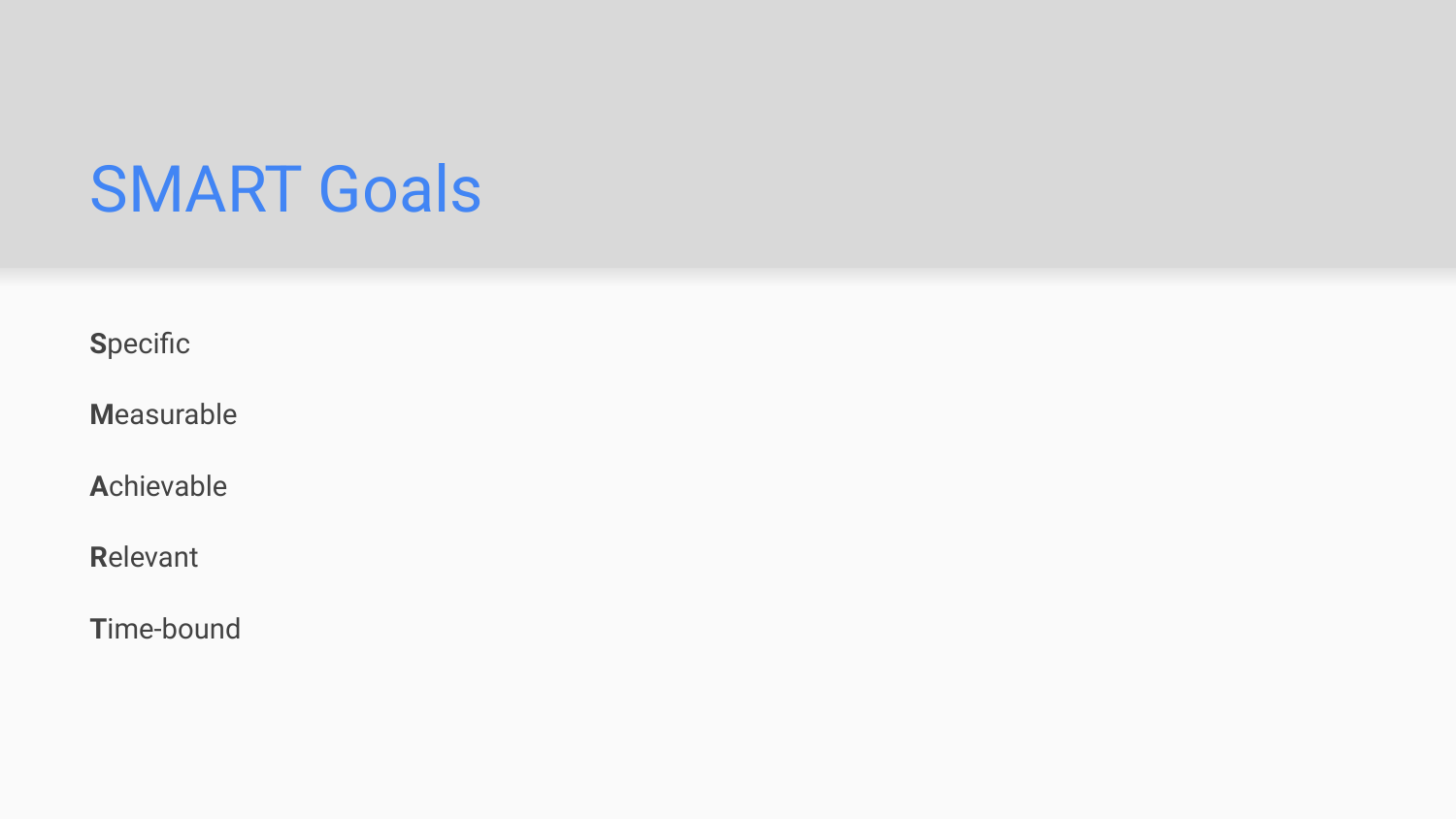

# SMART Goals
Specific
Measurable
Achievable
Relevant
Time-bound